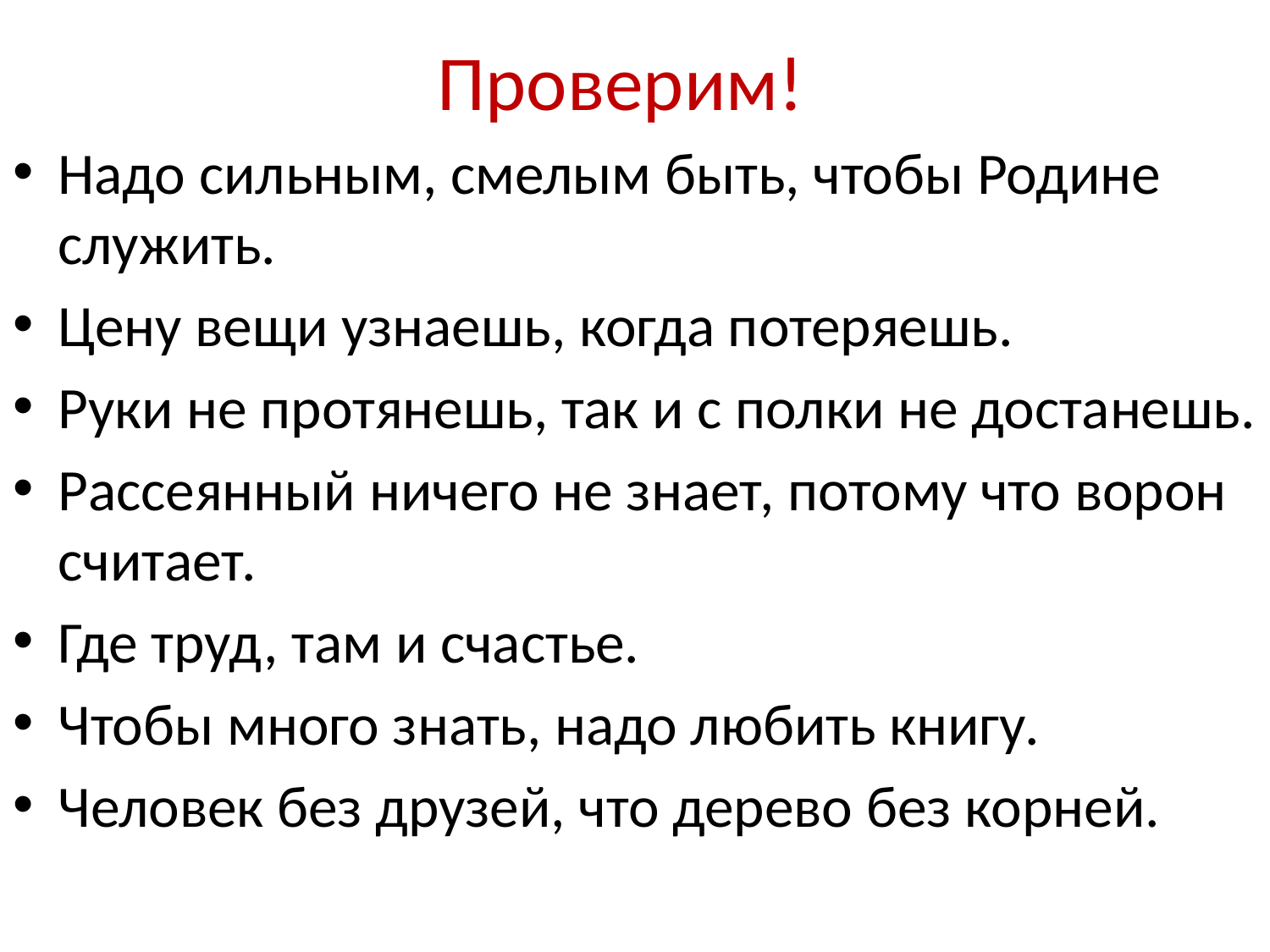

# Проверим!
Надо сильным, смелым быть, чтобы Родине служить.
Цену вещи узнаешь, когда потеряешь.
Руки не протянешь, так и с полки не достанешь.
Рассеянный ничего не знает, потому что ворон считает.
Где труд, там и счастье.
Чтобы много знать, надо любить книгу.
Человек без друзей, что дерево без корней.